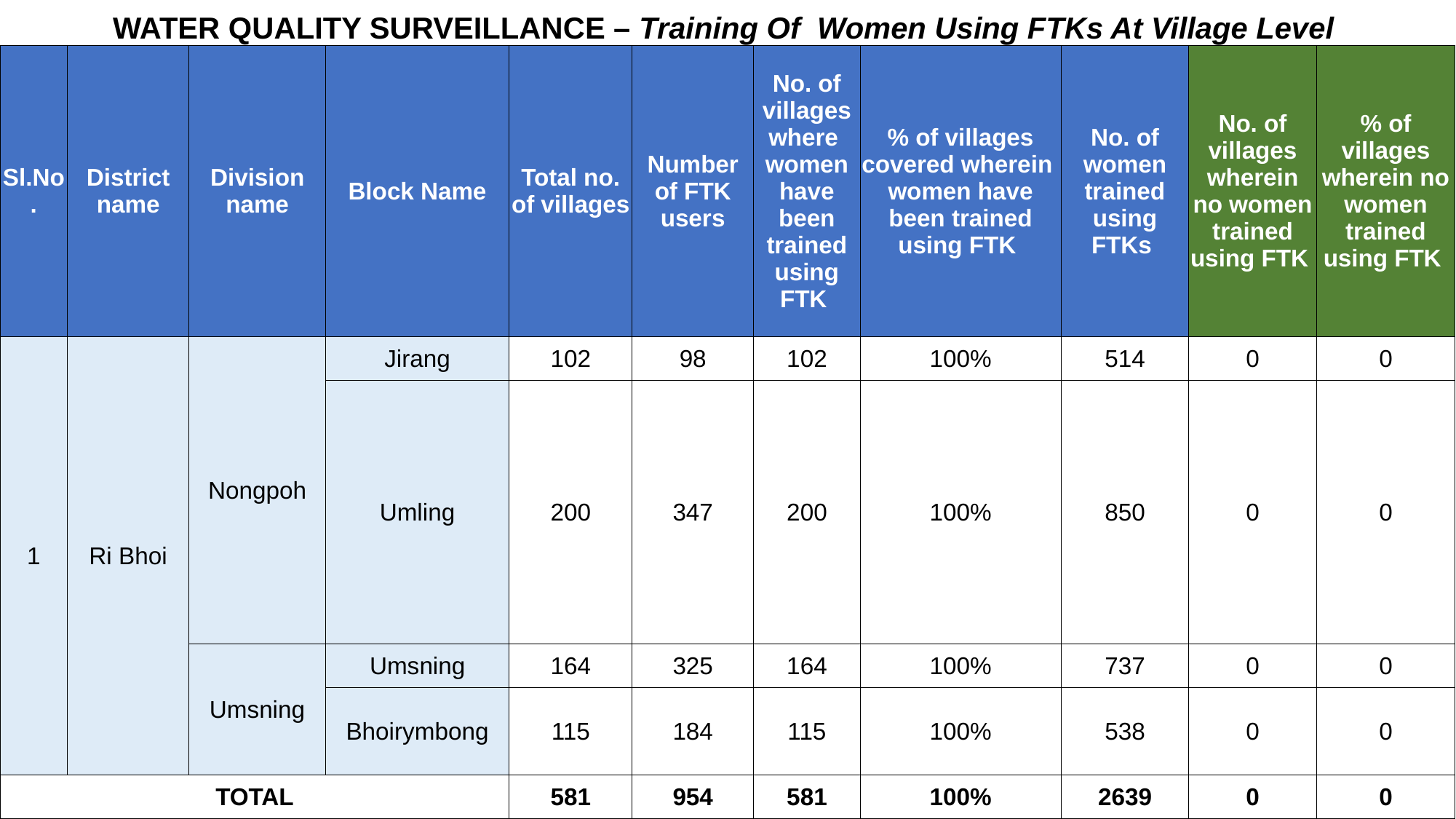

| WATER QUALITY SURVEILLANCE – Training Of Women Using FTKs At Village Levell |  |  |  |  |  |  |  |  |  |  |
| --- | --- | --- | --- | --- | --- | --- | --- | --- | --- | --- |
| Sl.No. | District name | Division name | Block Name | Total no. of villages | Number of FTK users | No. of villages where women have been trained using FTK | % of villages covered wherein women have been trained using FTK | No. of women trained using FTKs | No. of villages wherein no women trained using FTK | % of villages wherein no women trained using FTK |
| 1 | Ri Bhoi | Nongpoh | Jirang | 102 | 98 | 102 | 100% | 514 | 0 | 0 |
|  |  |  | Umling | 200 | 347 | 200 | 100% | 850 | 0 | 0 |
|  |  | Umsning | Umsning | 164 | 325 | 164 | 100% | 737 | 0 | 0 |
|  |  |  | Bhoirymbong | 115 | 184 | 115 | 100% | 538 | 0 | 0 |
| TOTAL |  |  |  | 581 | 954 | 581 | 100% | 2639 | 0 | 0 |